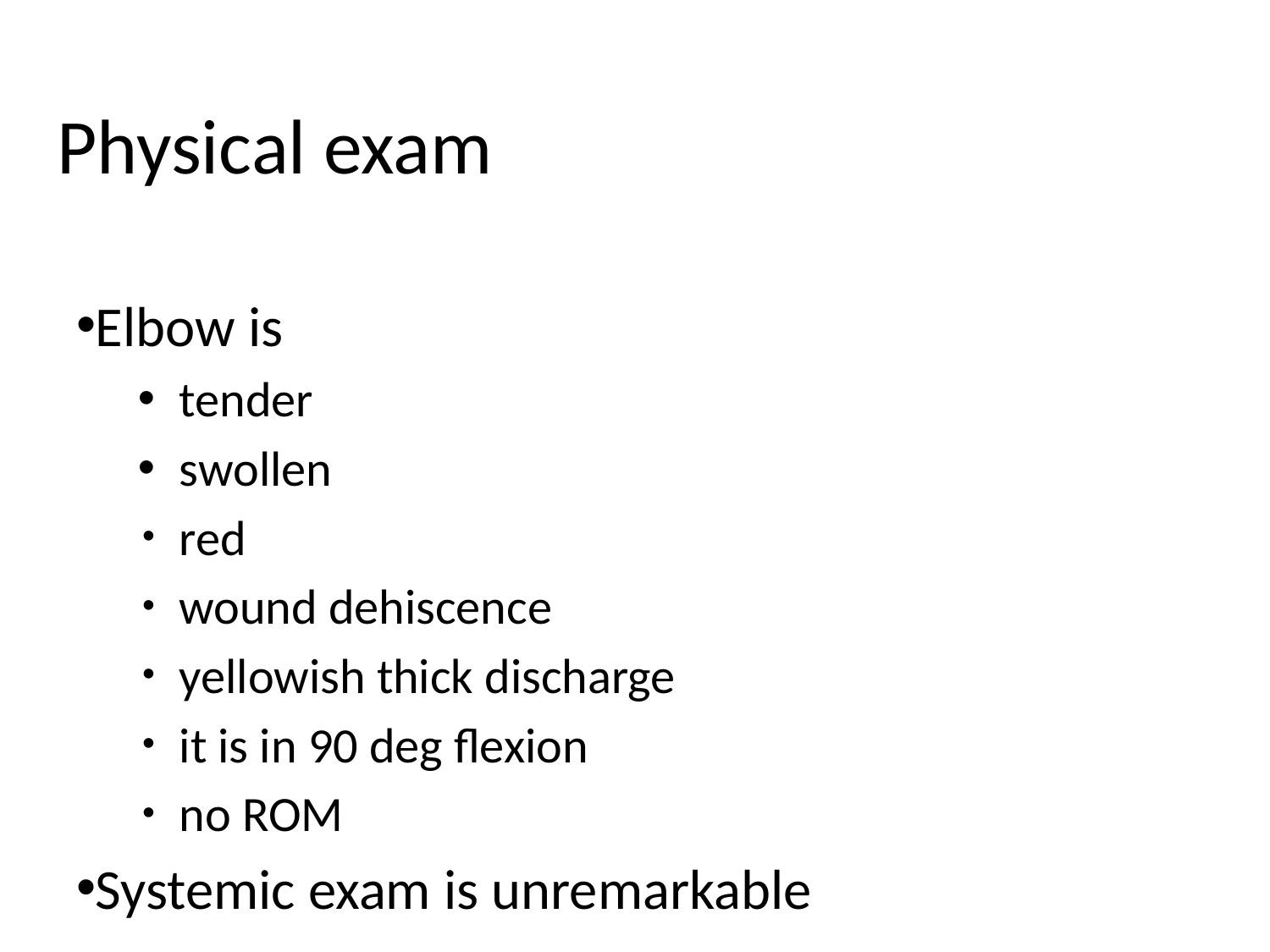

# Physical exam
Elbow is
tender
swollen
red
wound dehiscence
yellowish thick discharge
it is in 90 deg flexion
no ROM
Systemic exam is unremarkable